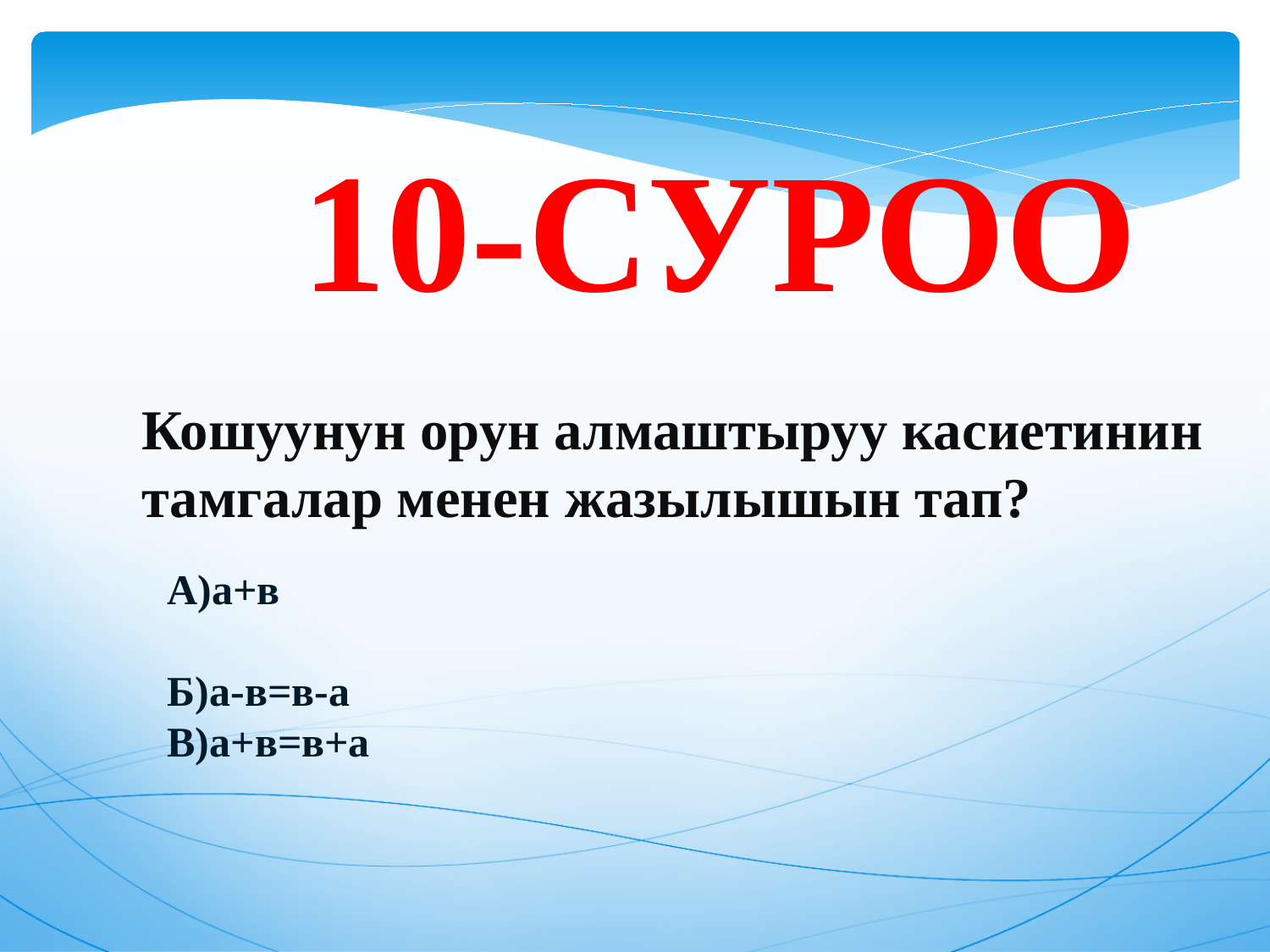

10-СУРОО
Кошуунун орун алмаштыруу касиетинин
тамгалар менен жазылышын тап?
А)а+в

Б)а-в=в-а
В)а+в=в+а